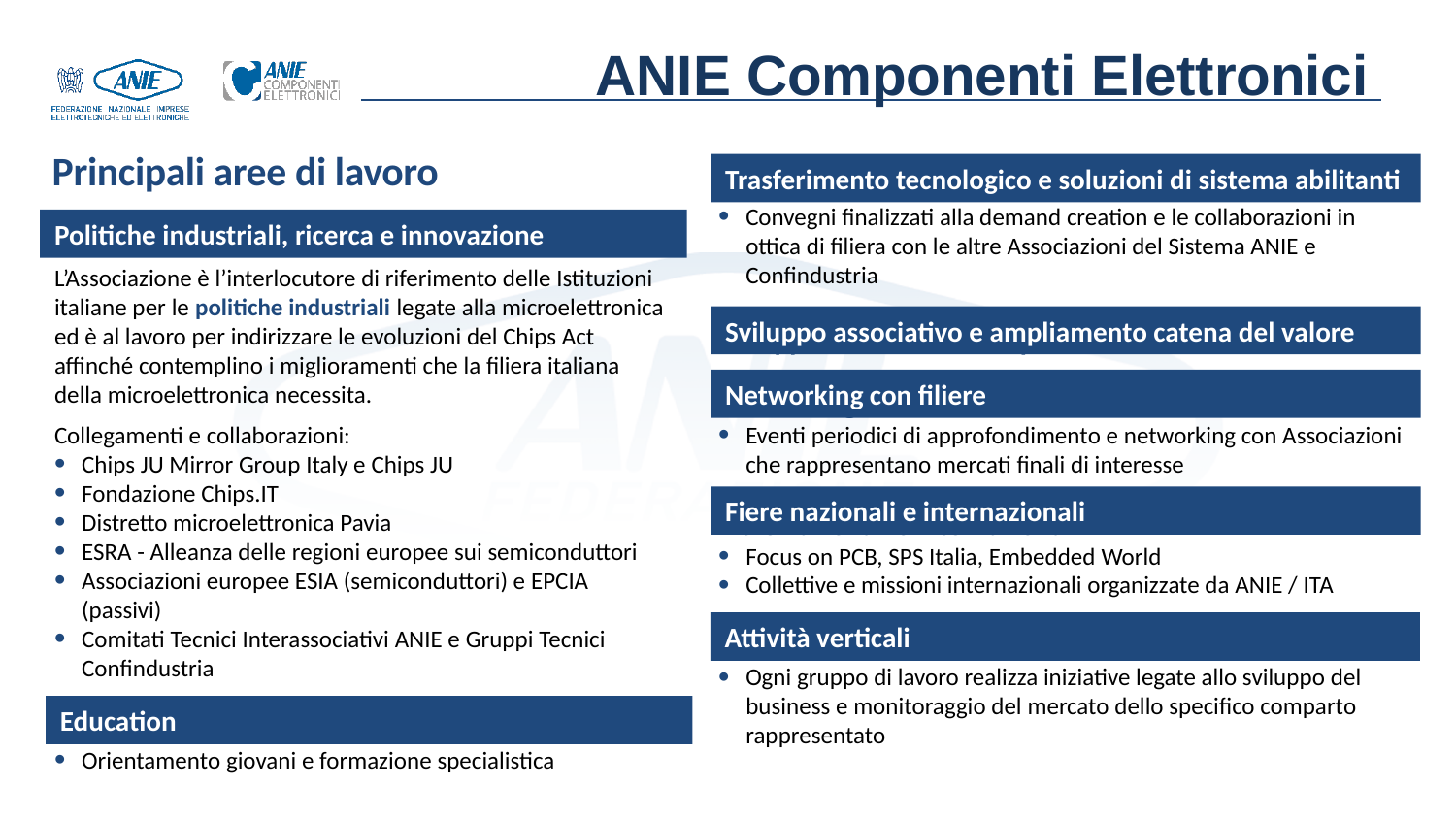

ANIE Componenti Elettronici
Principali aree di lavoro
Trasferimento tecnologico e soluzioni di sistema abilitanti
Trasferimento tecnologico e soluzioni di sistema abilitanti
Convegni finalizzati alla demand creation e le collaborazioni in ottica di filiera con le altre Associazioni del Sistema ANIE e Confindustria

Sviluppo associativo e ampliamento catena del valore

Networking con filiere
Eventi periodici di approfondimento e networking con Associazioni che rappresentano mercati finali di interesse

Fiere nazionali e internazionali
Focus on PCB, SPS Italia, Embedded World
Collettive e missioni internazionali organizzate da ANIE / ITA

Attività verticali
Ogni gruppo di lavoro realizza iniziative legate allo sviluppo del business e monitoraggio del mercato dello specifico comparto rappresentato
Politiche industriali, ricerca e innovazione

L’Associazione è l’interlocutore di riferimento delle Istituzioni italiane per le politiche industriali legate alla microelettronica ed è al lavoro per indirizzare le evoluzioni del Chips Act affinché contemplino i miglioramenti che la filiera italiana della microelettronica necessita.

Collegamenti e collaborazioni:
Chips JU Mirror Group Italy e Chips JU
Fondazione Chips.IT
Distretto microelettronica Pavia
ESRA - Alleanza delle regioni europee sui semiconduttori
Associazioni europee ESIA (semiconduttori) e EPCIA (passivi)
Comitati Tecnici Interassociativi ANIE e Gruppi Tecnici Confindustria

Education
Orientamento giovani e formazione specialistica
Politiche industriali, ricerca e innovazione
Sviluppo associativo e ampliamento catena del valore
Networking con filiere
Fiere nazionali e internazionali
Attività verticali
Education